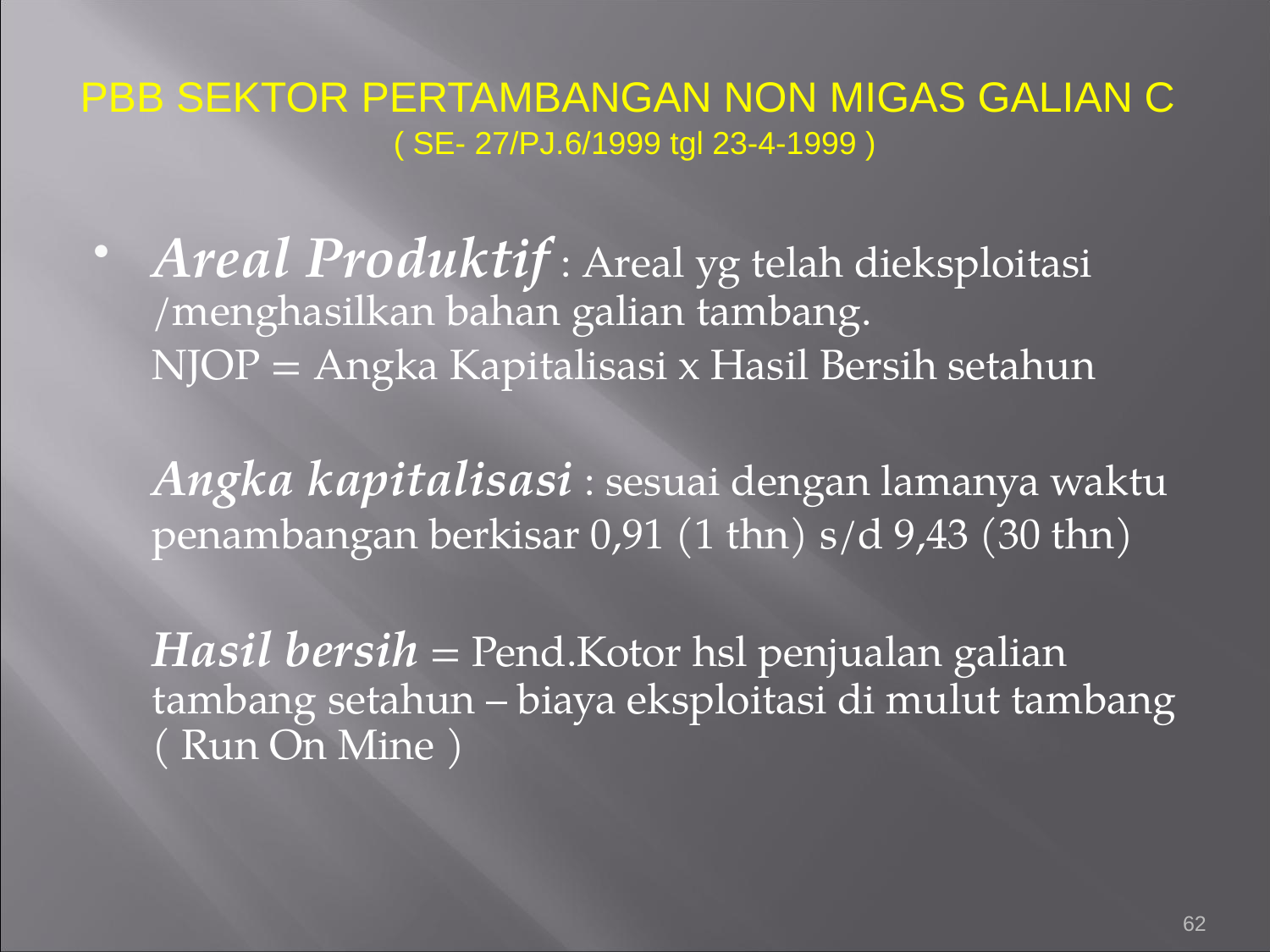

# PBB SEKTOR PERTAMBANGAN NON MIGAS GALIAN C ( SE- 27/PJ.6/1999 tgl 23-4-1999 )
Areal Produktif : Areal yg telah dieksploitasi /menghasilkan bahan galian tambang.
	NJOP = Angka Kapitalisasi x Hasil Bersih setahun

	Angka kapitalisasi : sesuai dengan lamanya waktu penambangan berkisar 0,91 (1 thn) s/d 9,43 (30 thn)

	Hasil bersih = Pend.Kotor hsl penjualan galian tambang setahun – biaya eksploitasi di mulut tambang ( Run On Mine )
62